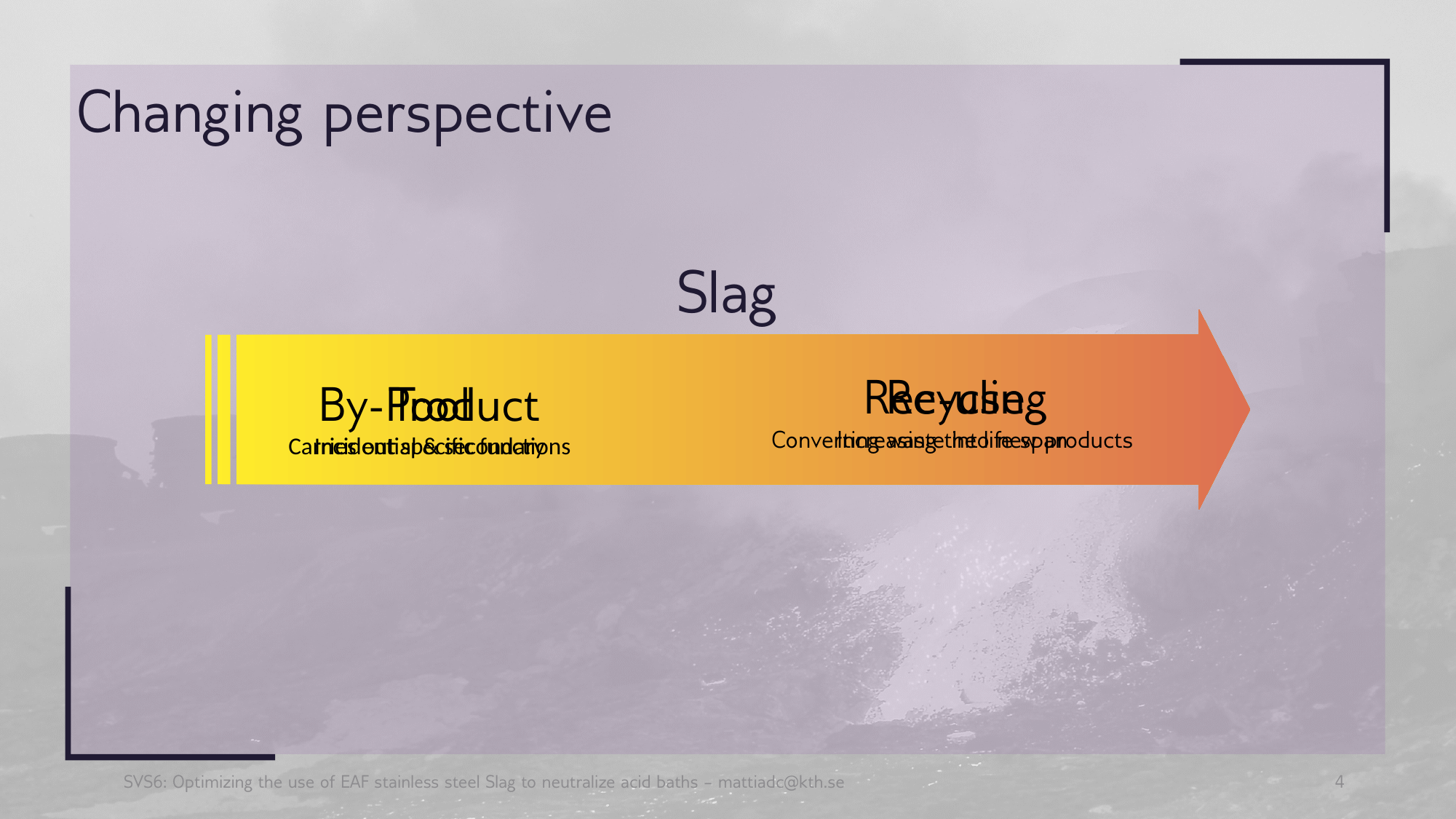

Changing perspective
Slag

Recycling
Converting waste into new products
Re-use
Increasing the life span
Tool
Carries out specific functions
By-Product
Incidential & secondary
4
SVS6: Optimizing the use of EAF stainless steel Slag to neutralize acid baths – mattiadc@kth.se